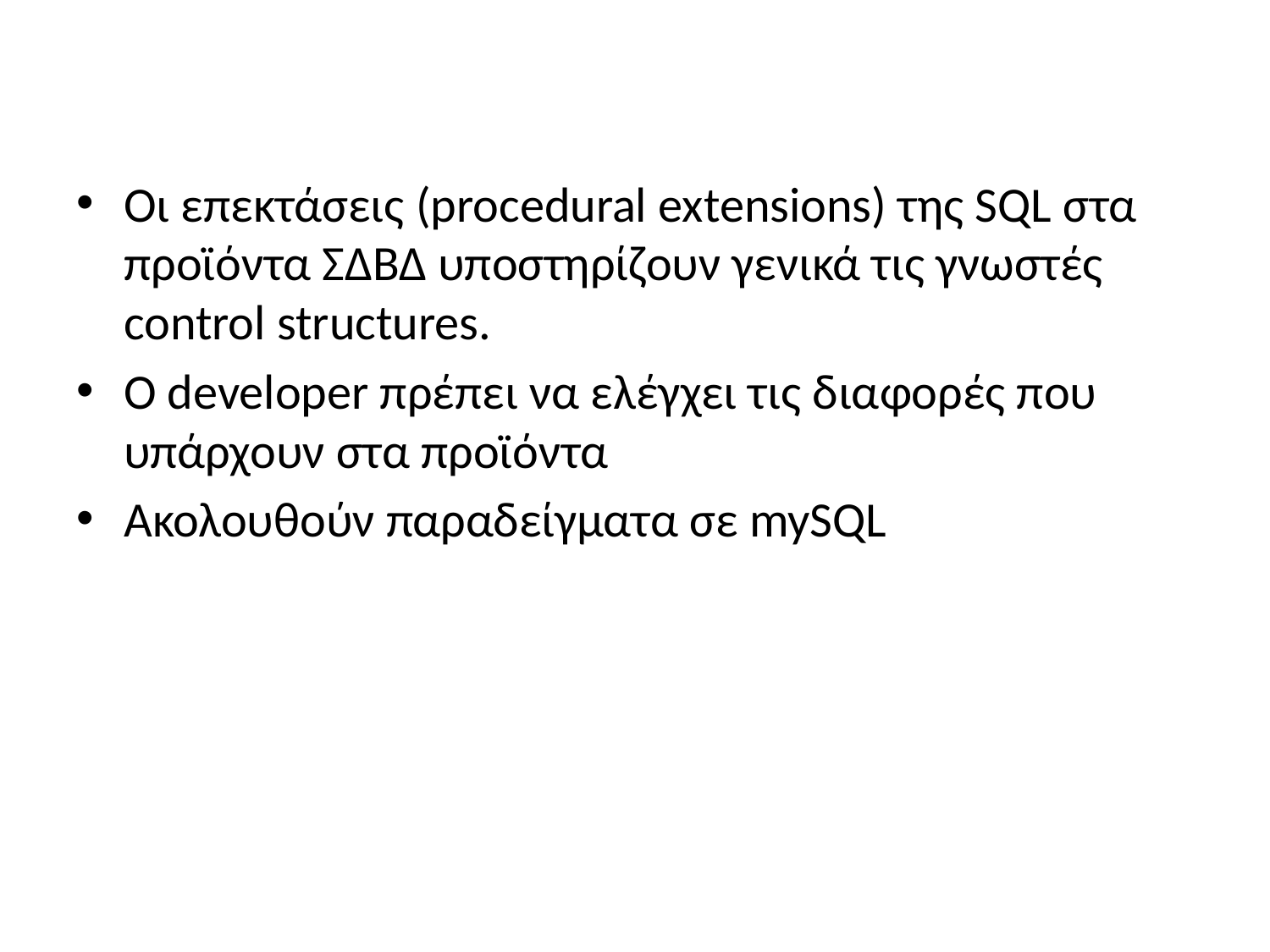

#
Οι επεκτάσεις (procedural extensions) της SQL στα προϊόντα ΣΔΒΔ υποστηρίζουν γενικά τις γνωστές  control structures.
Ο developer πρέπει να ελέγχει τις διαφορές που υπάρχουν στα προϊόντα
Ακολουθούν παραδείγματα σε mySQL